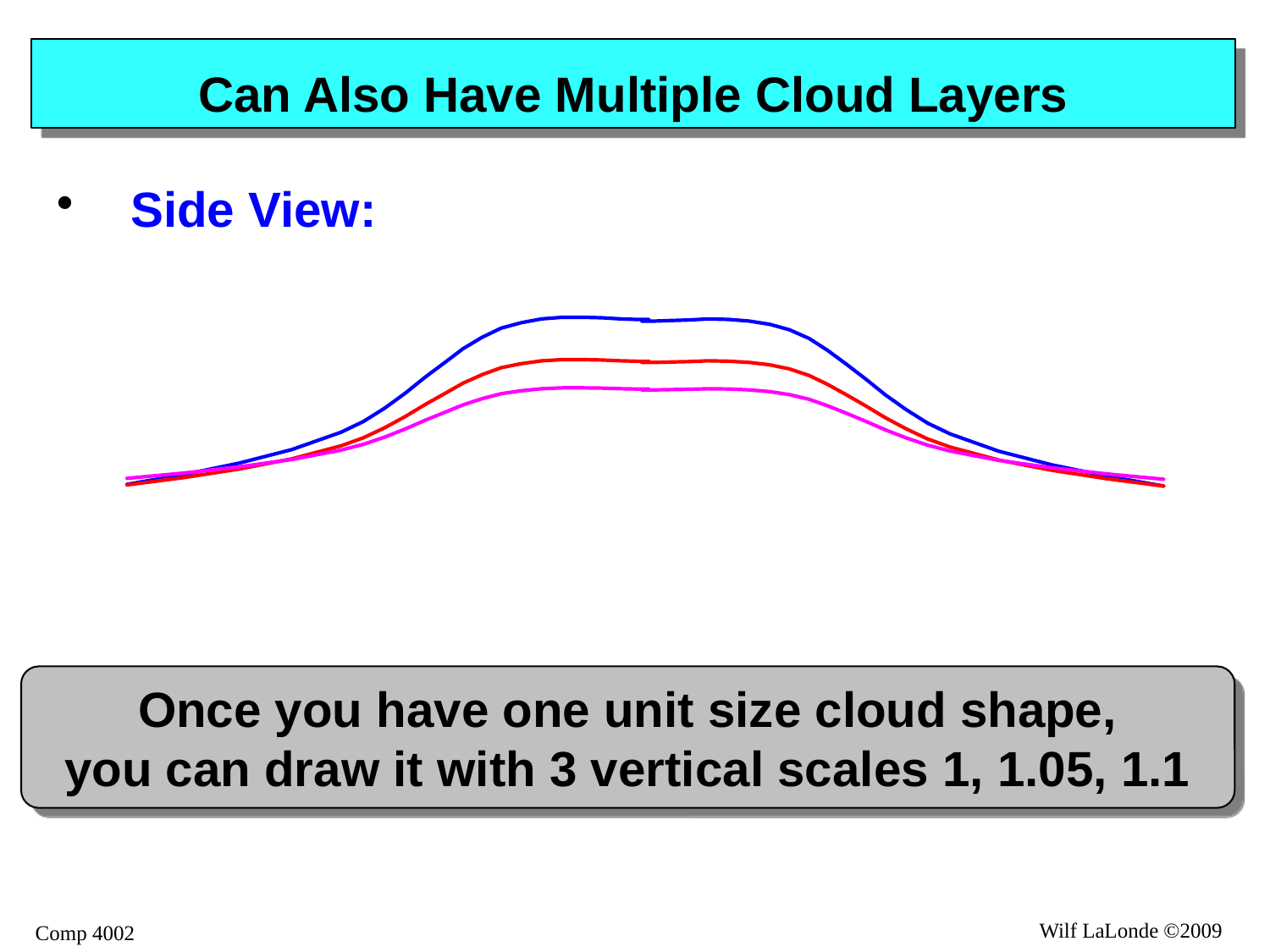

# Can Also Have Multiple Cloud Layers
Side View:

Once you have one unit size cloud shape,
you can draw it with 3 vertical scales 1, 1.05, 1.1